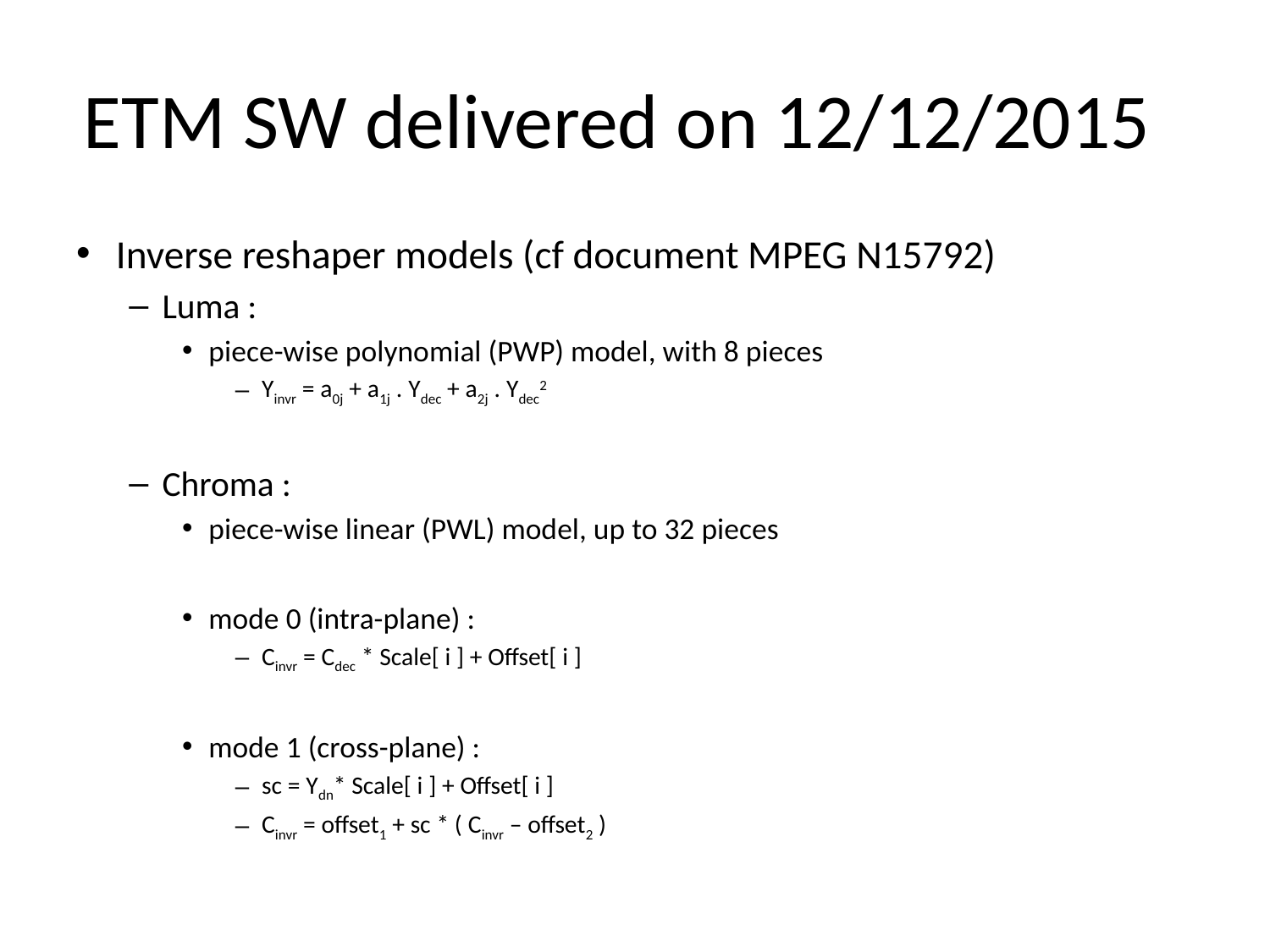

# ETM SW delivered on 12/12/2015
Inverse reshaper models (cf document MPEG N15792)
Luma :
piece-wise polynomial (PWP) model, with 8 pieces
Yinvr = a0j + a1j . Ydec + a2j . Ydec2

Chroma :
piece-wise linear (PWL) model, up to 32 pieces

mode 0 (intra-plane) :
Cinvr = Cdec * Scale[ i ] + Offset[ i ]

mode 1 (cross-plane) :
sc = Ydn* Scale[ i ] + Offset[ i ]
Cinvr = offset1 + sc * ( Cinvr – offset2 )